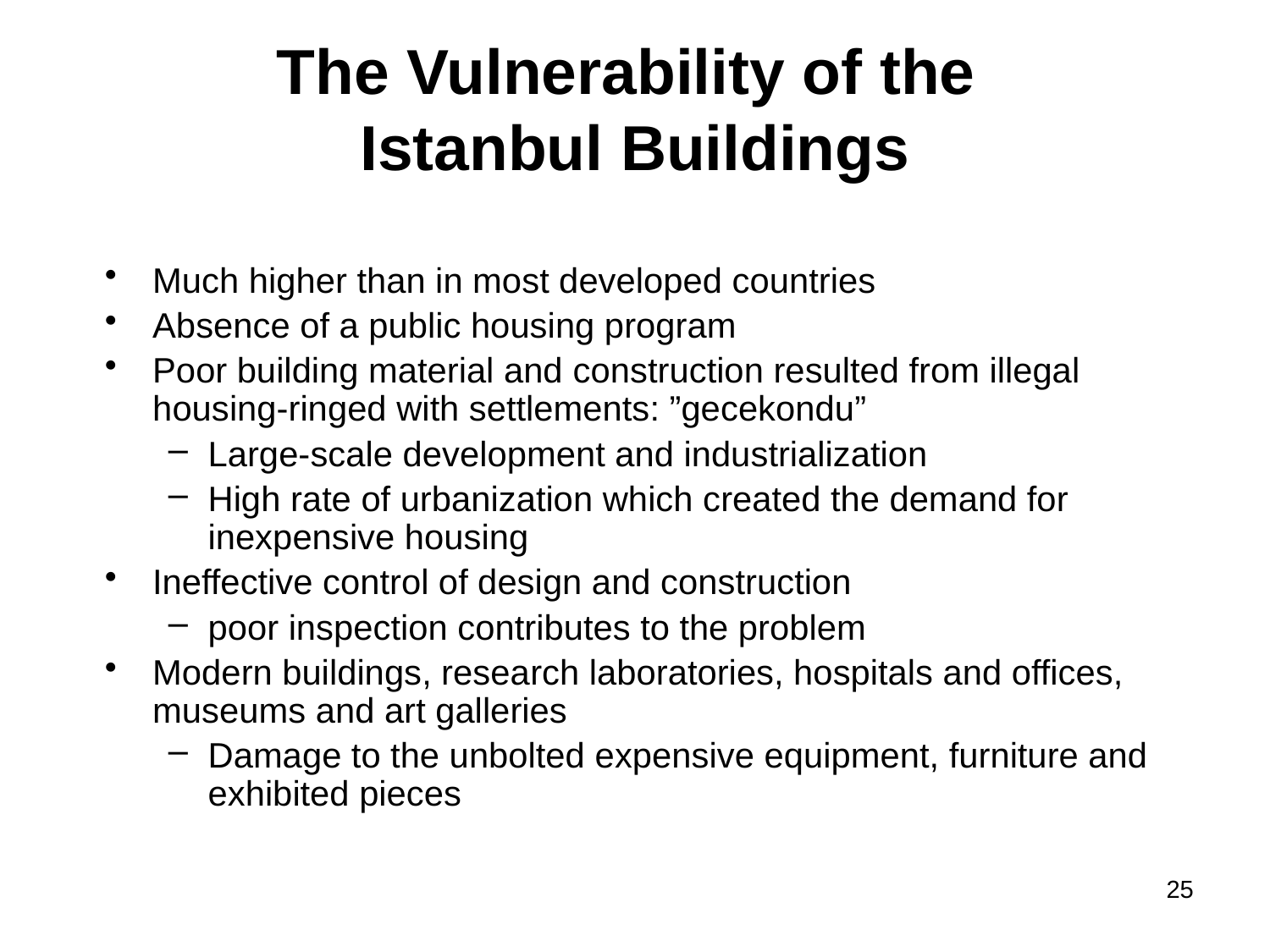

# The Vulnerability of the Istanbul Buildings
Much higher than in most developed countries
Absence of a public housing program
Poor building material and construction resulted from illegal housing-ringed with settlements: ”gecekondu”
Large-scale development and industrialization
High rate of urbanization which created the demand for inexpensive housing
Ineffective control of design and construction
poor inspection contributes to the problem
Modern buildings, research laboratories, hospitals and offices, museums and art galleries
Damage to the unbolted expensive equipment, furniture and exhibited pieces

25